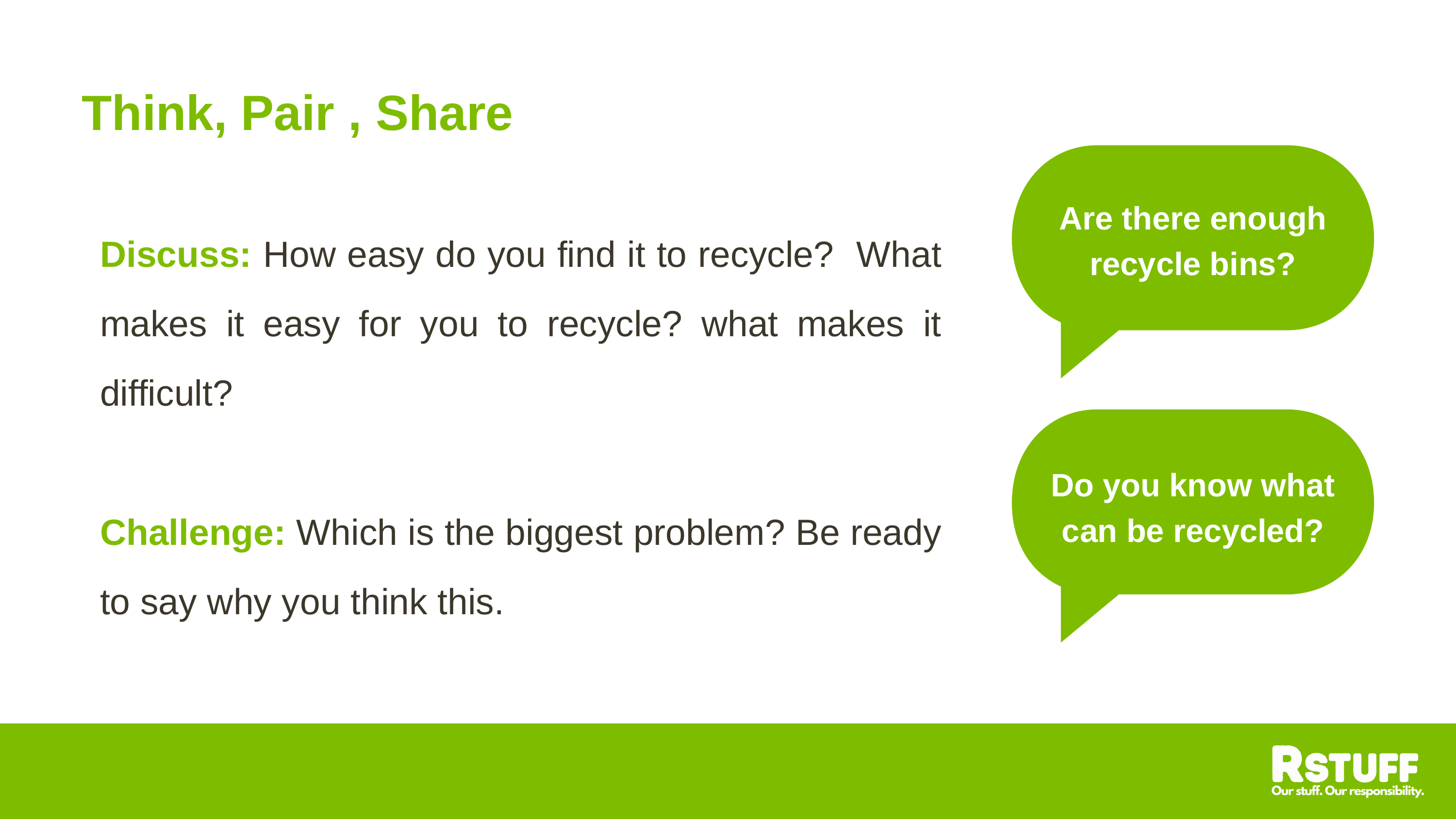

Think, Pair , Share

Are there enough recycle bins?

Discuss: How easy do you find it to recycle?  What makes it easy for you to recycle? what makes it difficult?

Challenge: Which is the biggest problem? Be ready to say why you think this.

Do you know what can be recycled?